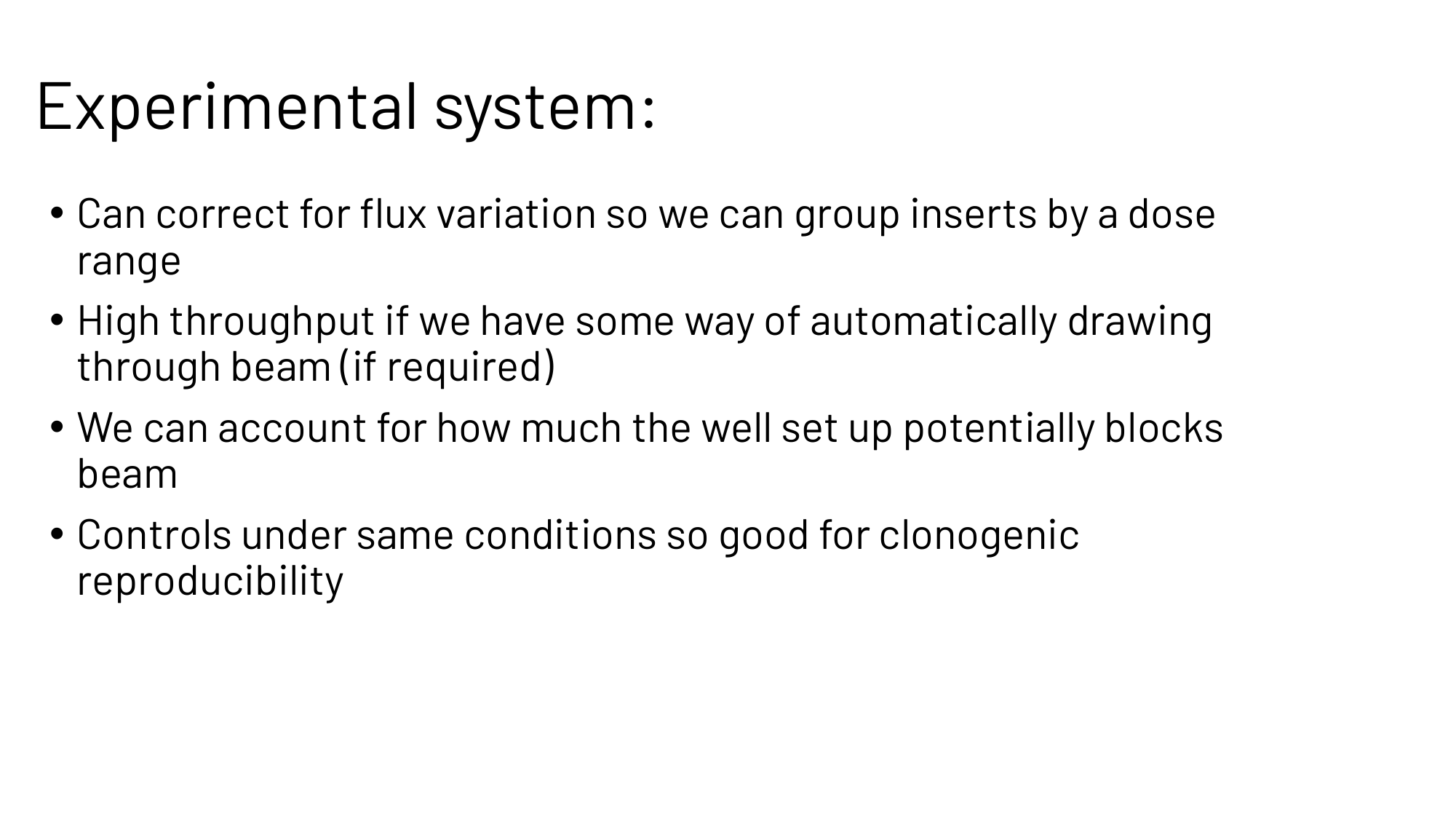

# Experimental system:
Can correct for flux variation so we can group inserts by a dose range
High throughput if we have some way of automatically drawing through beam (if required)
We can account for how much the well set up potentially blocks beam
Controls under same conditions so good for clonogenic reproducibility